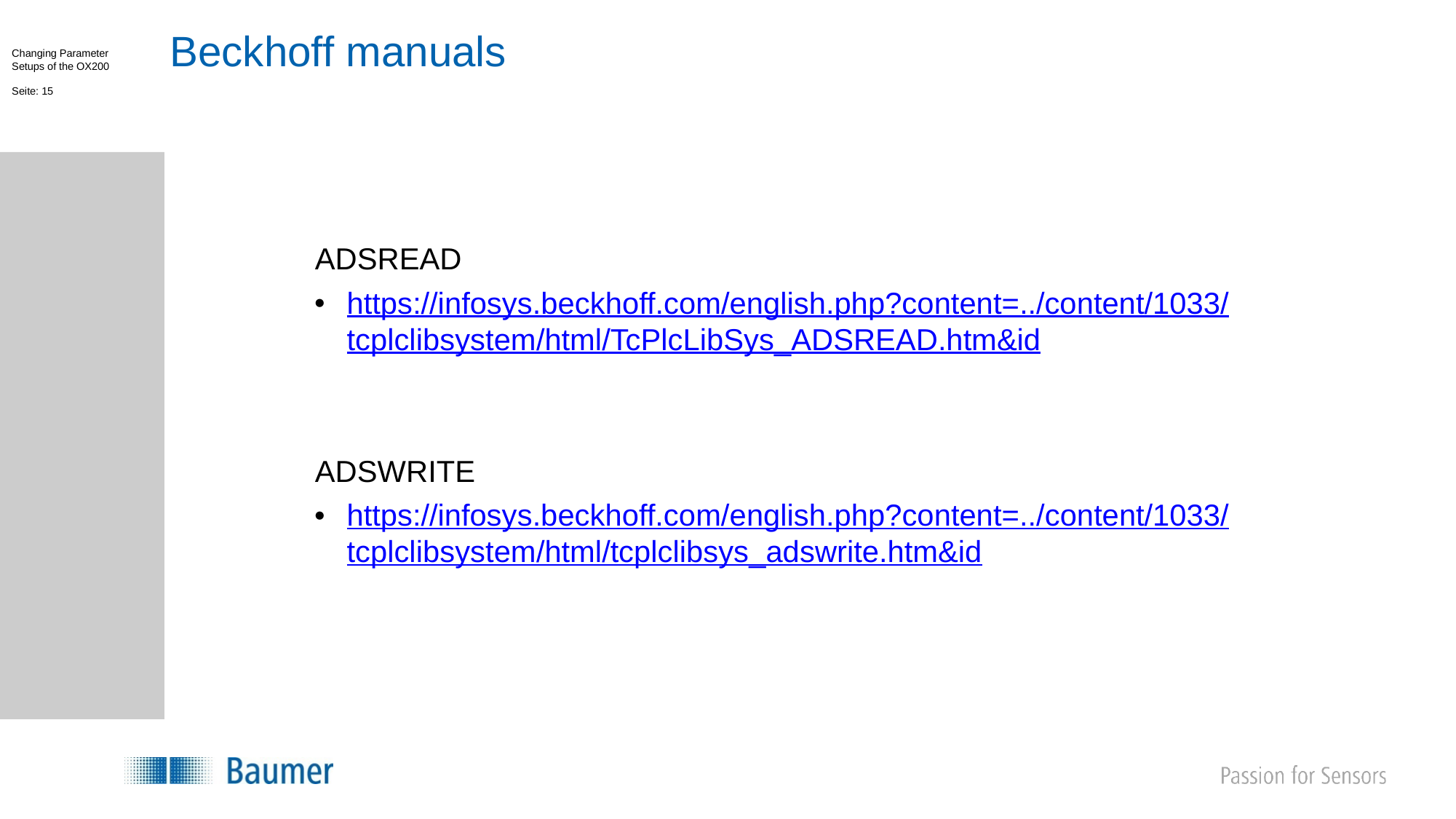

# Beckhoff manuals
Changing Parameter Setups of the OX200
Seite: 15

ADSREAD
https://infosys.beckhoff.com/english.php?content=../content/1033/tcplclibsystem/html/TcPlcLibSys_ADSREAD.htm&id

ADSWRITE
https://infosys.beckhoff.com/english.php?content=../content/1033/tcplclibsystem/html/tcplclibsys_adswrite.htm&id